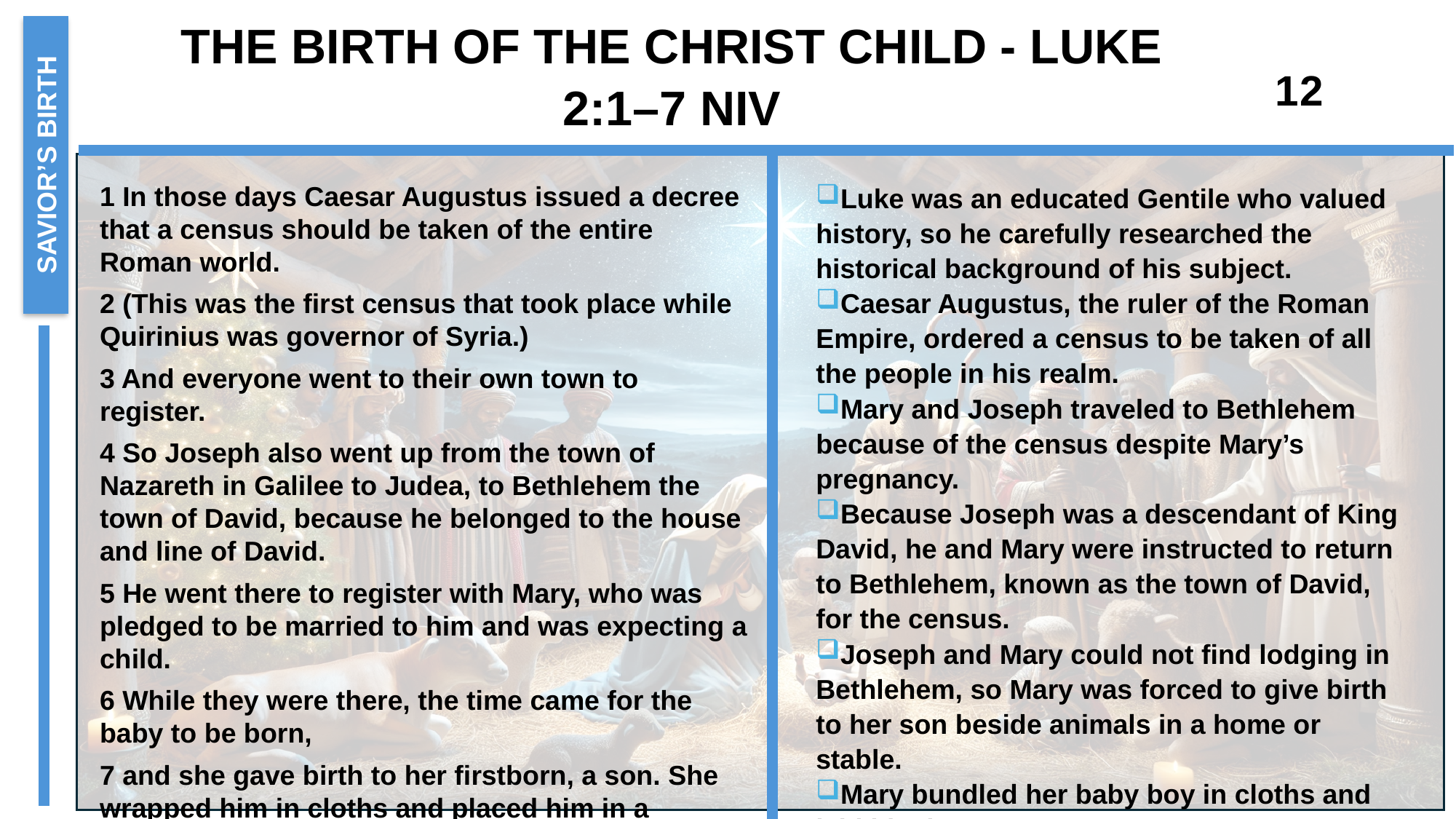

# The Birth of the Christ Child - Luke 2:1–7 NIV
12
Savior’s Birth

1 In those days Caesar Augustus issued a decree that a census should be taken of the entire Roman world.
2 (This was the first census that took place while Quirinius was governor of Syria.)
3 And everyone went to their own town to register.
4 So Joseph also went up from the town of Nazareth in Galilee to Judea, to Bethlehem the town of David, because he belonged to the house and line of David.
5 He went there to register with Mary, who was pledged to be married to him and was expecting a child.
6 While they were there, the time came for the baby to be born,
7 and she gave birth to her firstborn, a son. She wrapped him in cloths and placed him in a manger, because there was no guest room available for them.
Luke was an educated Gentile who valued history, so he carefully researched the historical background of his subject.
Caesar Augustus, the ruler of the Roman Empire, ordered a census to be taken of all the people in his realm.
Mary and Joseph traveled to Bethlehem because of the census despite Mary’s pregnancy.
Because Joseph was a descendant of King David, he and Mary were instructed to return to Bethlehem, known as the town of David, for the census.
Joseph and Mary could not find lodging in Bethlehem, so Mary was forced to give birth to her son beside animals in a home or stable.
Mary bundled her baby boy in cloths and laid him in a manger.